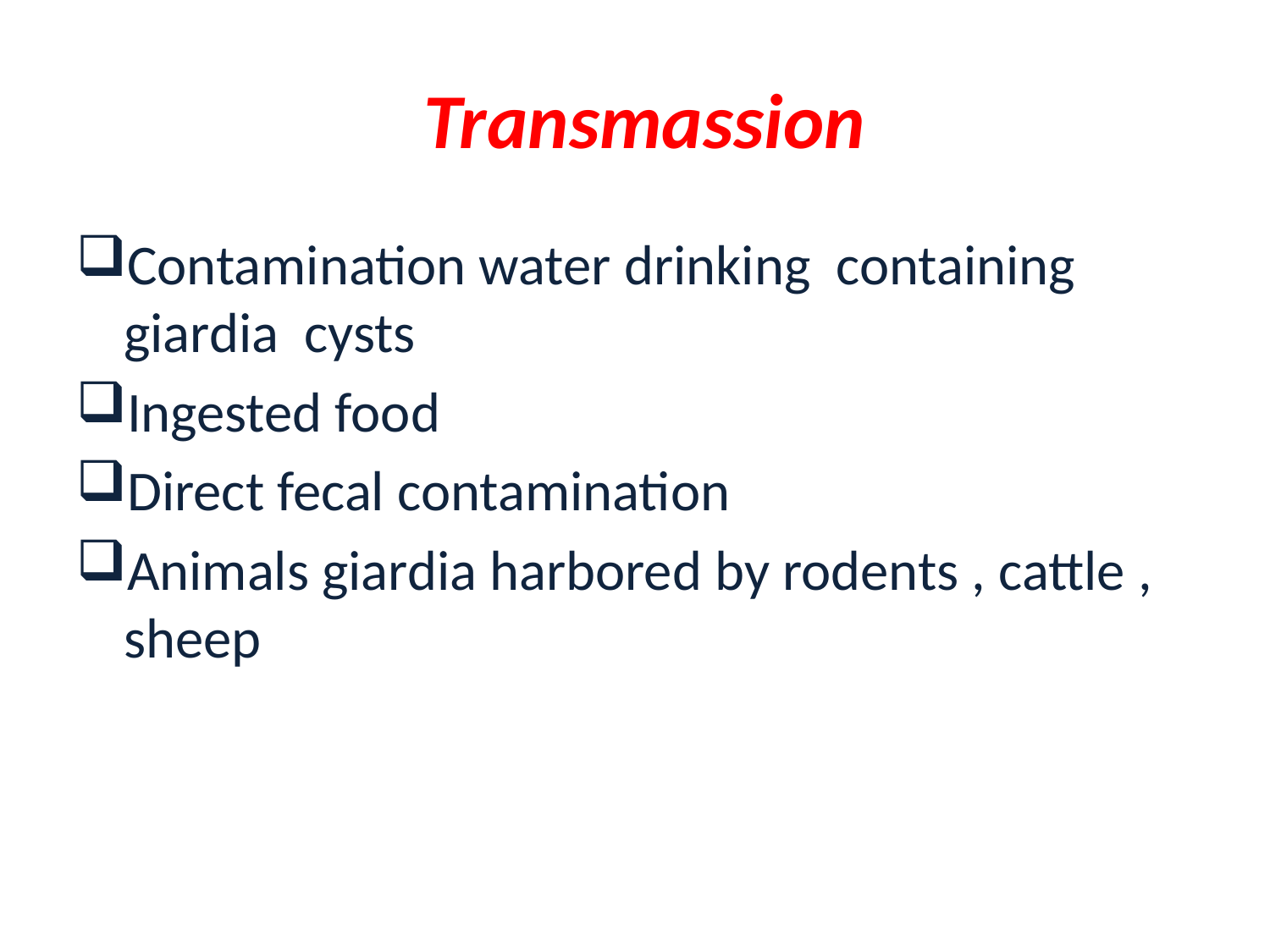

# Transmassion
Contamination water drinking  containing  giardia  cysts
Ingested food
Direct fecal contamination
Animals giardia harbored by rodents , cattle , sheep